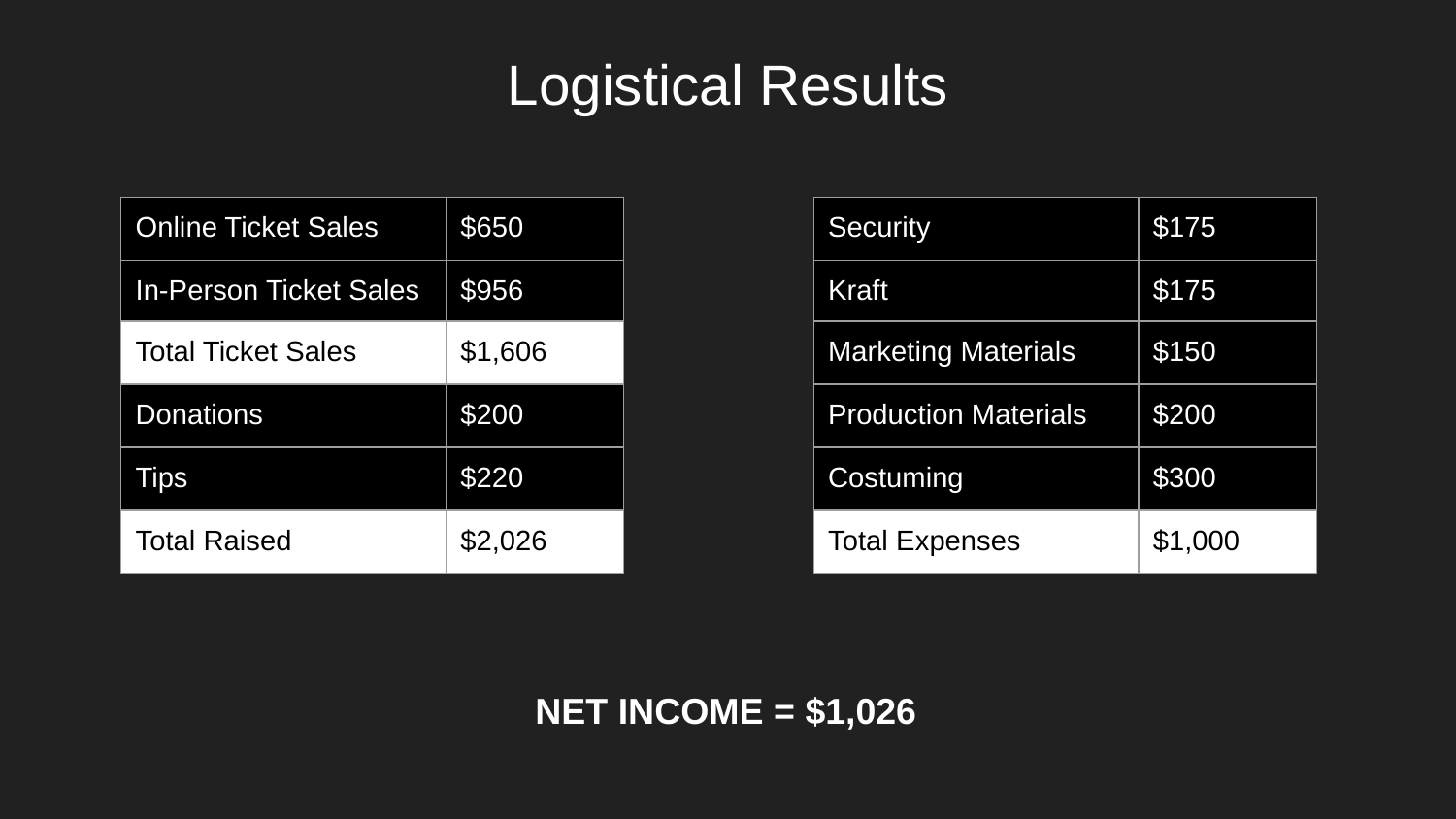

# Logistical Results
| Online Ticket Sales | $650 |
| --- | --- |
| In-Person Ticket Sales | $956 |
| Total Ticket Sales | $1,606 |
| Donations | $200 |
| Tips | $220 |
| Total Raised | $2,026 |
| Security | $175 |
| --- | --- |
| Kraft | $175 |
| Marketing Materials | $150 |
| Production Materials | $200 |
| Costuming | $300 |
| Total Expenses | $1,000 |
NET INCOME = $1,026